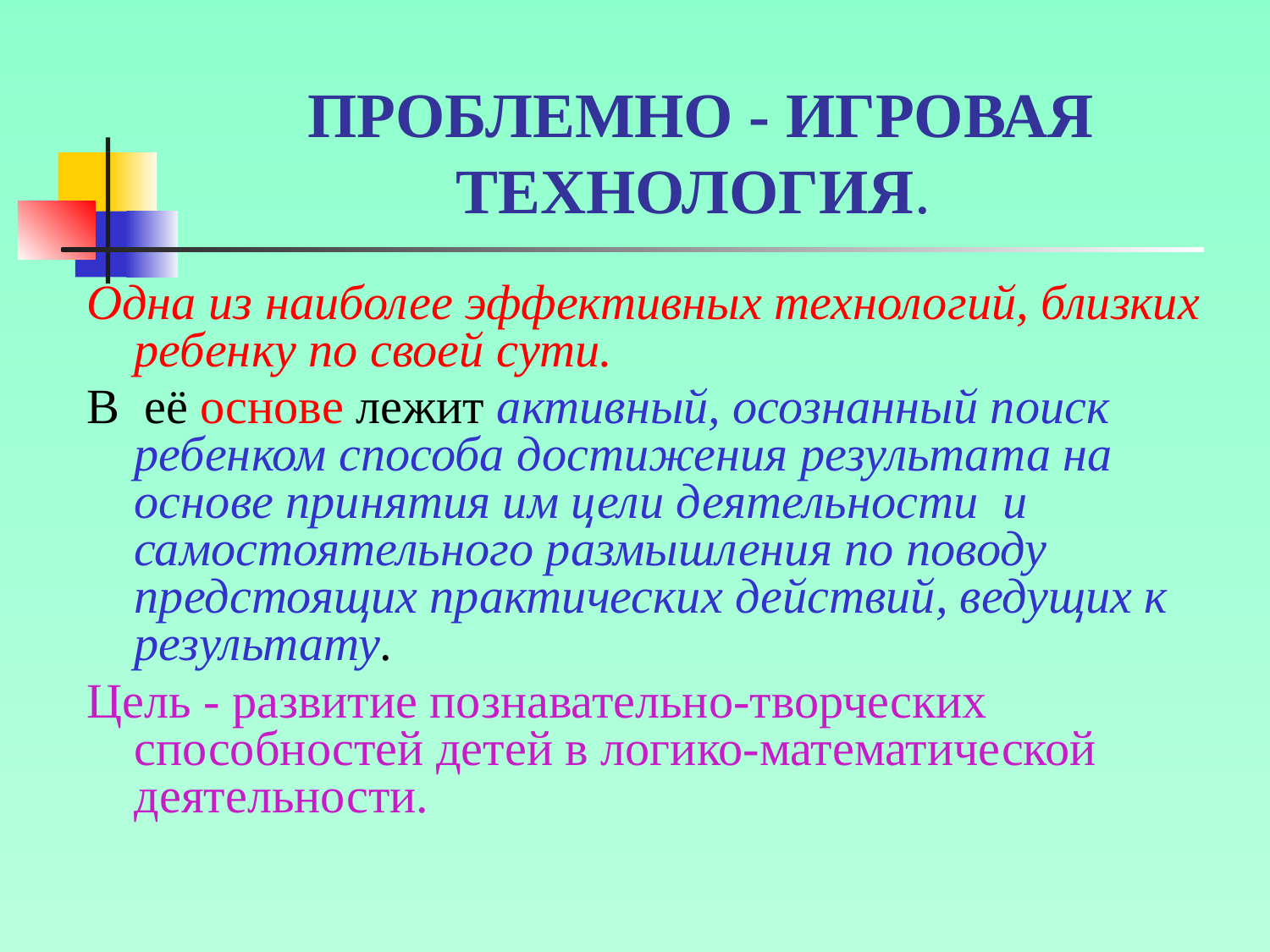

# ПРОБЛЕМНО - ИГРОВАЯ ТЕХНОЛОГИЯ.
Одна из наиболее эффективных технологий, близких ребенку по своей сути.
В  её основе лежит активный, осознанный поиск ребенком способа достижения результата на основе принятия им цели деятельности  и самостоятельного размышления по поводу предстоящих практических действий, ведущих к результату.
Цель - развитие познавательно-творческих способностей детей в логико-математической деятельности.